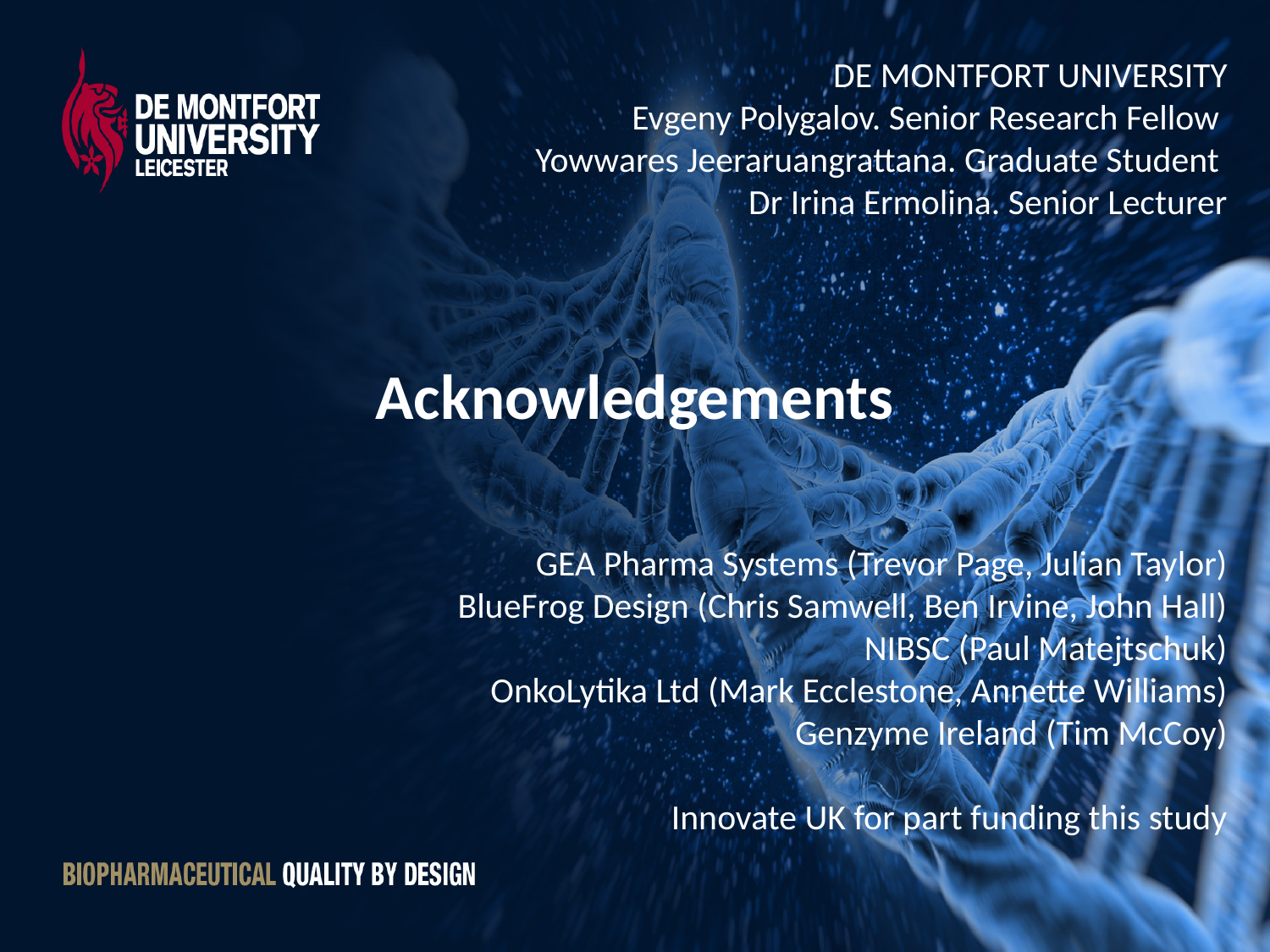

DE MONTFORT UNIVERSITY
Evgeny Polygalov. Senior Research Fellow
Yowwares Jeeraruangrattana. Graduate Student
Dr Irina Ermolina. Senior Lecturer

# Acknowledgements
GEA Pharma Systems (Trevor Page, Julian Taylor)
BlueFrog Design (Chris Samwell, Ben Irvine, John Hall)
NIBSC (Paul Matejtschuk)
OnkoLytika Ltd (Mark Ecclestone, Annette Williams)
Genzyme Ireland (Tim McCoy)

Innovate UK for part funding this study